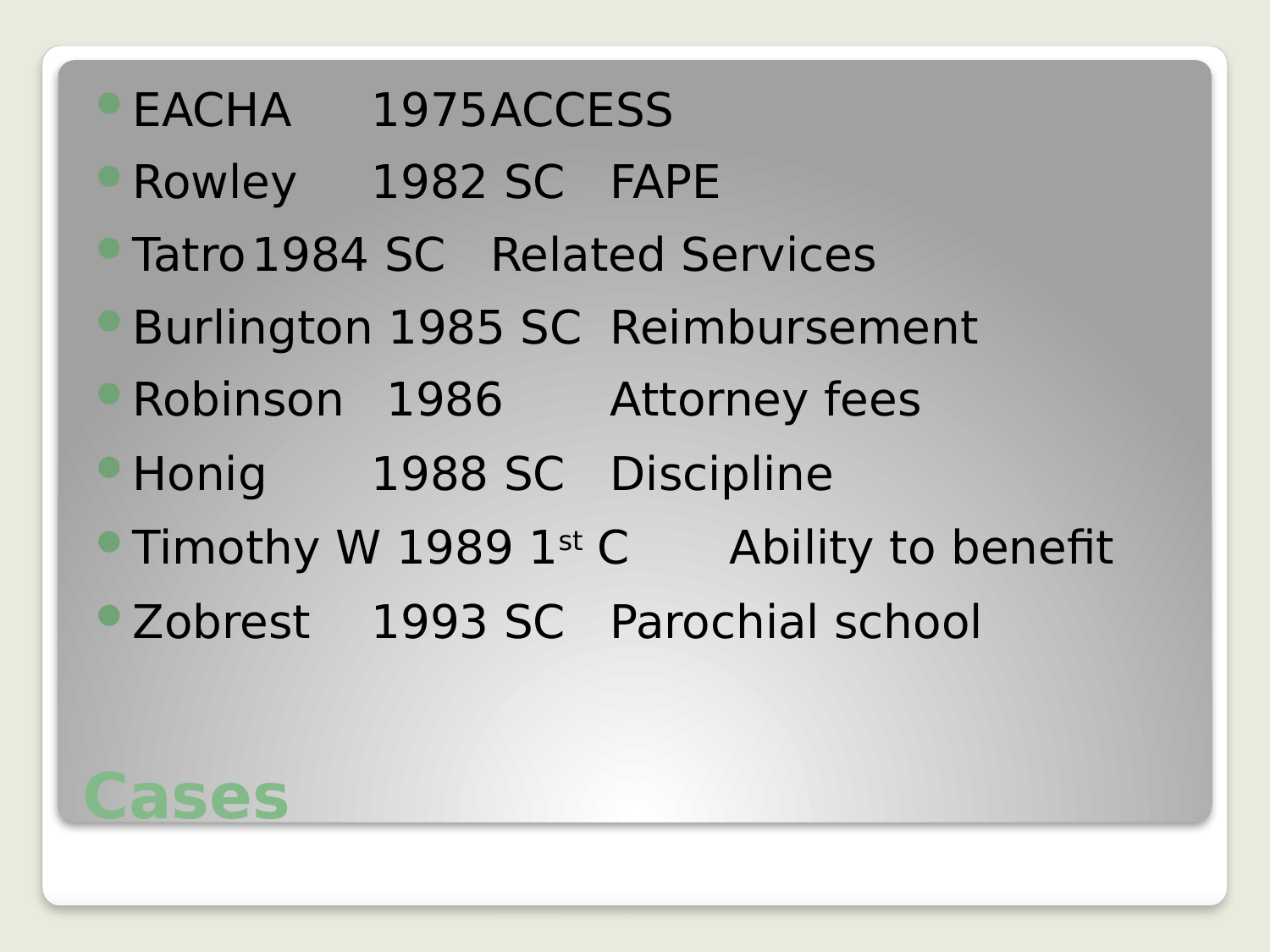

EACHA	1975			ACCESS

Rowley 	1982 SC		FAPE

Tatro	1984 SC		Related Services

Burlington 1985 SC		Reimbursement

Robinson 	 1986	Attorney fees

Honig  	1988 SC		Discipline

Timothy W 1989 1st C	Ability to benefit

Zobrest	1993 SC		Parochial school

# Cases